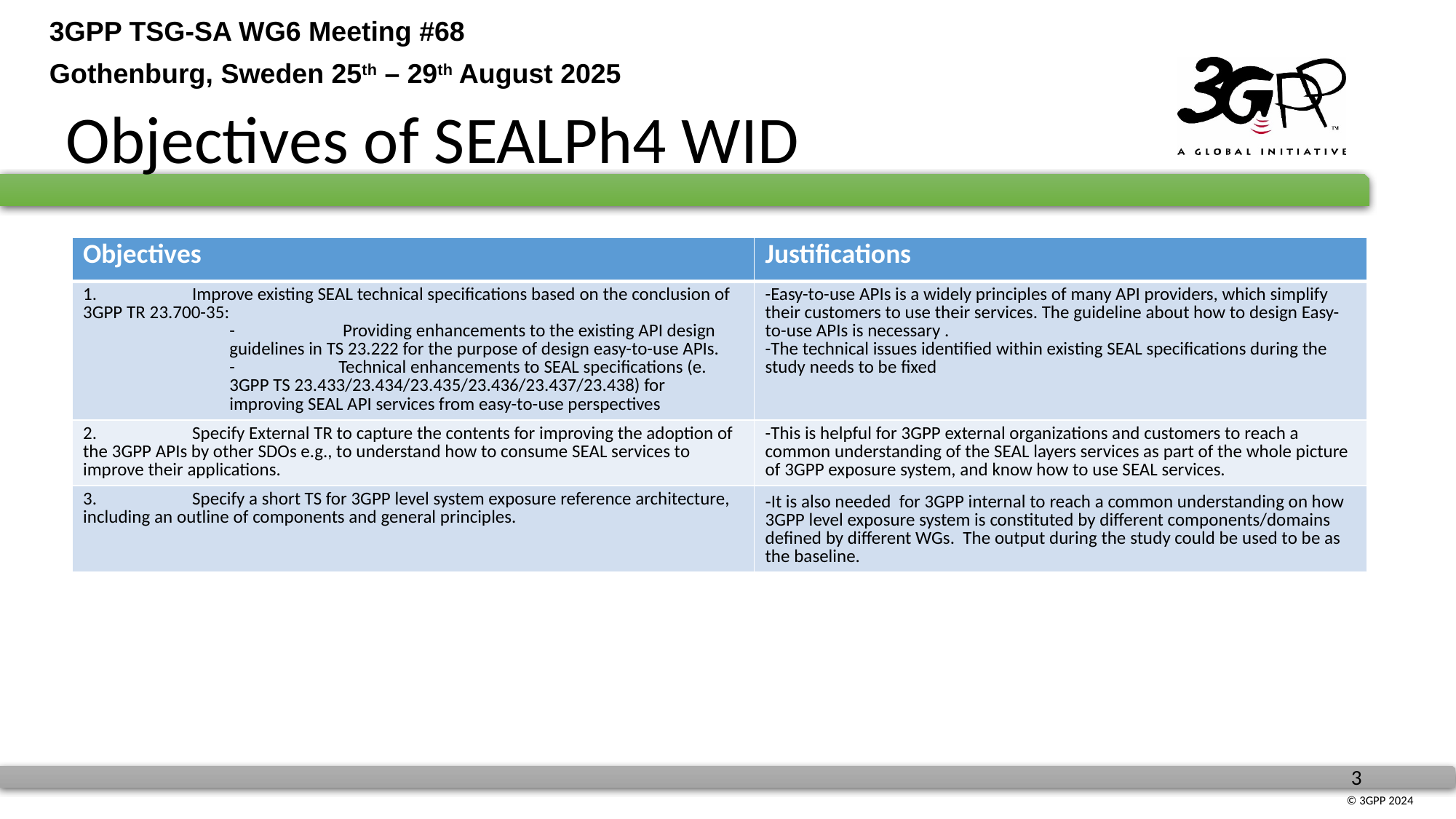

# Objectives of SEALPh4 WID

| Objectives | Justifications |
| --- | --- |
| 1. Improve existing SEAL technical specifications based on the conclusion of 3GPP TR 23.700-35: - Providing enhancements to the existing API design guidelines in TS 23.222 for the purpose of design easy-to-use APIs. - Technical enhancements to SEAL specifications (e. 3GPP TS 23.433/23.434/23.435/23.436/23.437/23.438) for improving SEAL API services from easy-to-use perspectives | -Easy-to-use APIs is a widely principles of many API providers, which simplify their customers to use their services. The guideline about how to design Easy-to-use APIs is necessary . -The technical issues identified within existing SEAL specifications during the study needs to be fixed |
| 2. Specify External TR to capture the contents for improving the adoption of the 3GPP APIs by other SDOs e.g., to understand how to consume SEAL services to improve their applications. | -This is helpful for 3GPP external organizations and customers to reach a common understanding of the SEAL layers services as part of the whole picture of 3GPP exposure system, and know how to use SEAL services. |
| 3. Specify a short TS for 3GPP level system exposure reference architecture, including an outline of components and general principles. | -It is also needed for 3GPP internal to reach a common understanding on how 3GPP level exposure system is constituted by different components/domains defined by different WGs. The output during the study could be used to be as the baseline. |